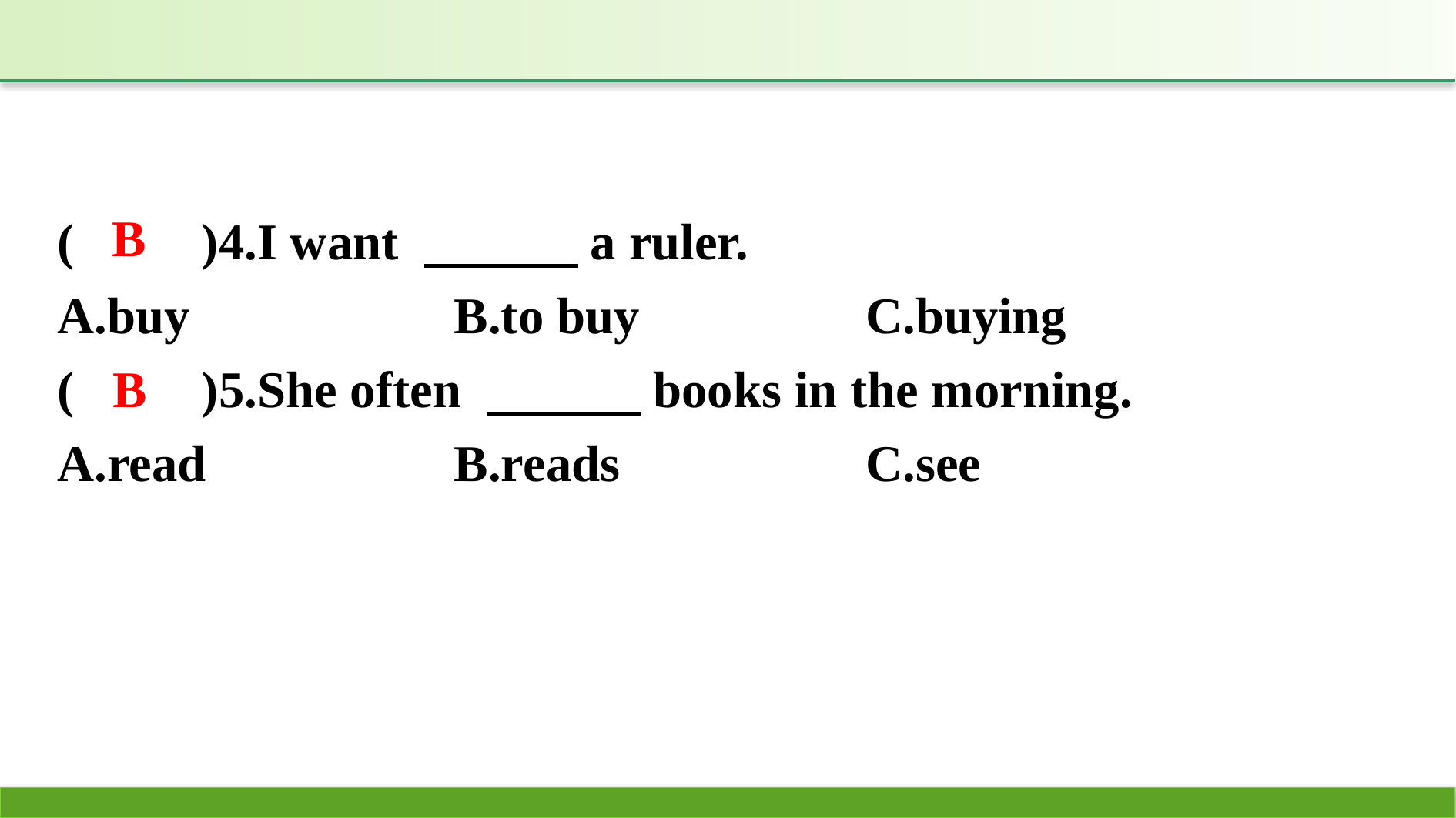

(　　)4.I want 　　　a ruler.
A.buy			B.to buy		C.buying
(　　)5.She often 　　　books in the morning.
A.read 		B.reads 			C.see
B
B